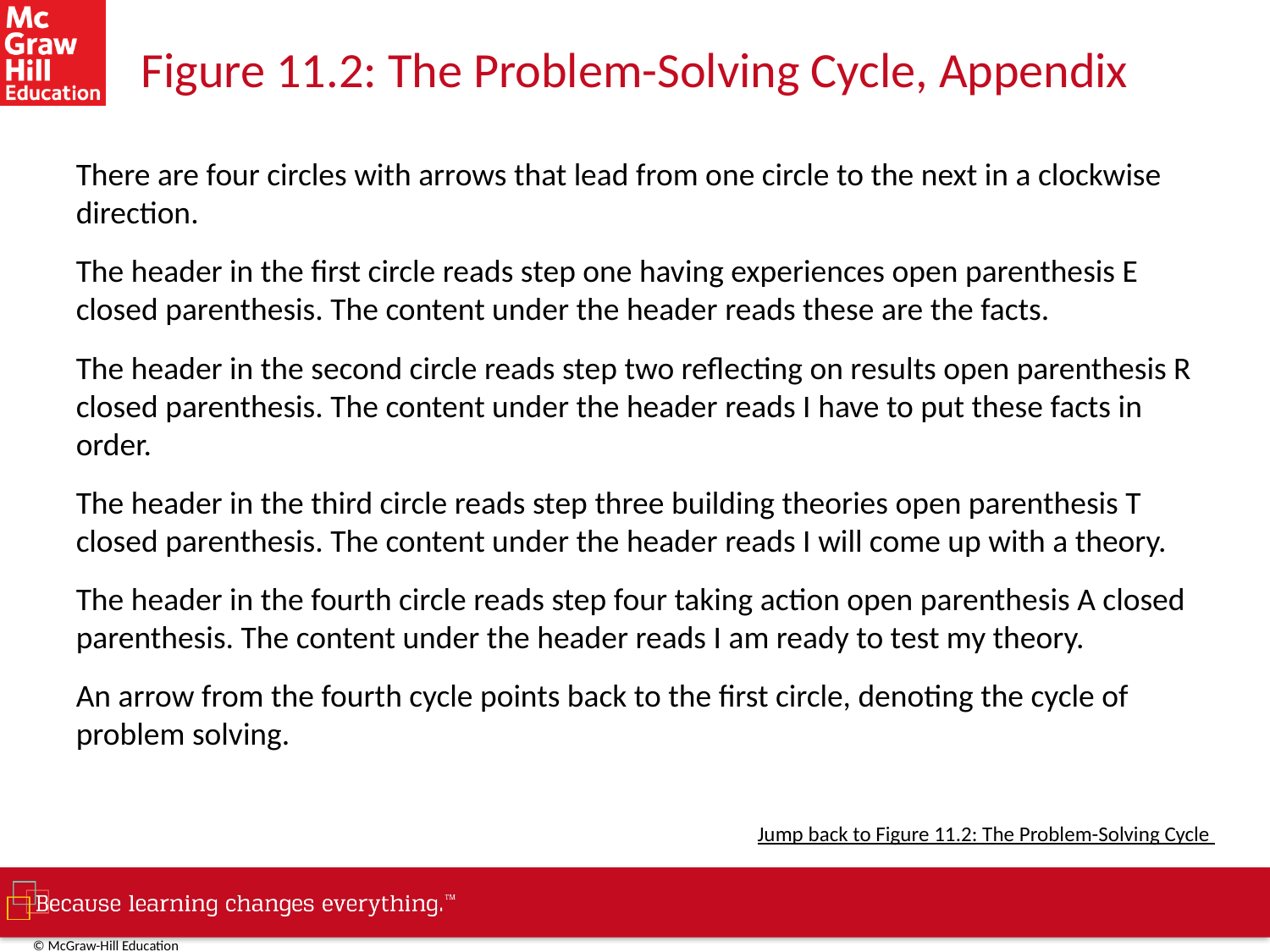

# Figure 11.2: The Problem-Solving Cycle, Appendix
There are four circles with arrows that lead from one circle to the next in a clockwise direction.
The header in the first circle reads step one having experiences open parenthesis E closed parenthesis. The content under the header reads these are the facts.
The header in the second circle reads step two reflecting on results open parenthesis R closed parenthesis. The content under the header reads I have to put these facts in order.
The header in the third circle reads step three building theories open parenthesis T closed parenthesis. The content under the header reads I will come up with a theory.
The header in the fourth circle reads step four taking action open parenthesis A closed parenthesis. The content under the header reads I am ready to test my theory.
An arrow from the fourth cycle points back to the first circle, denoting the cycle of problem solving.
Jump back to Figure 11.2: The Problem-Solving Cycle